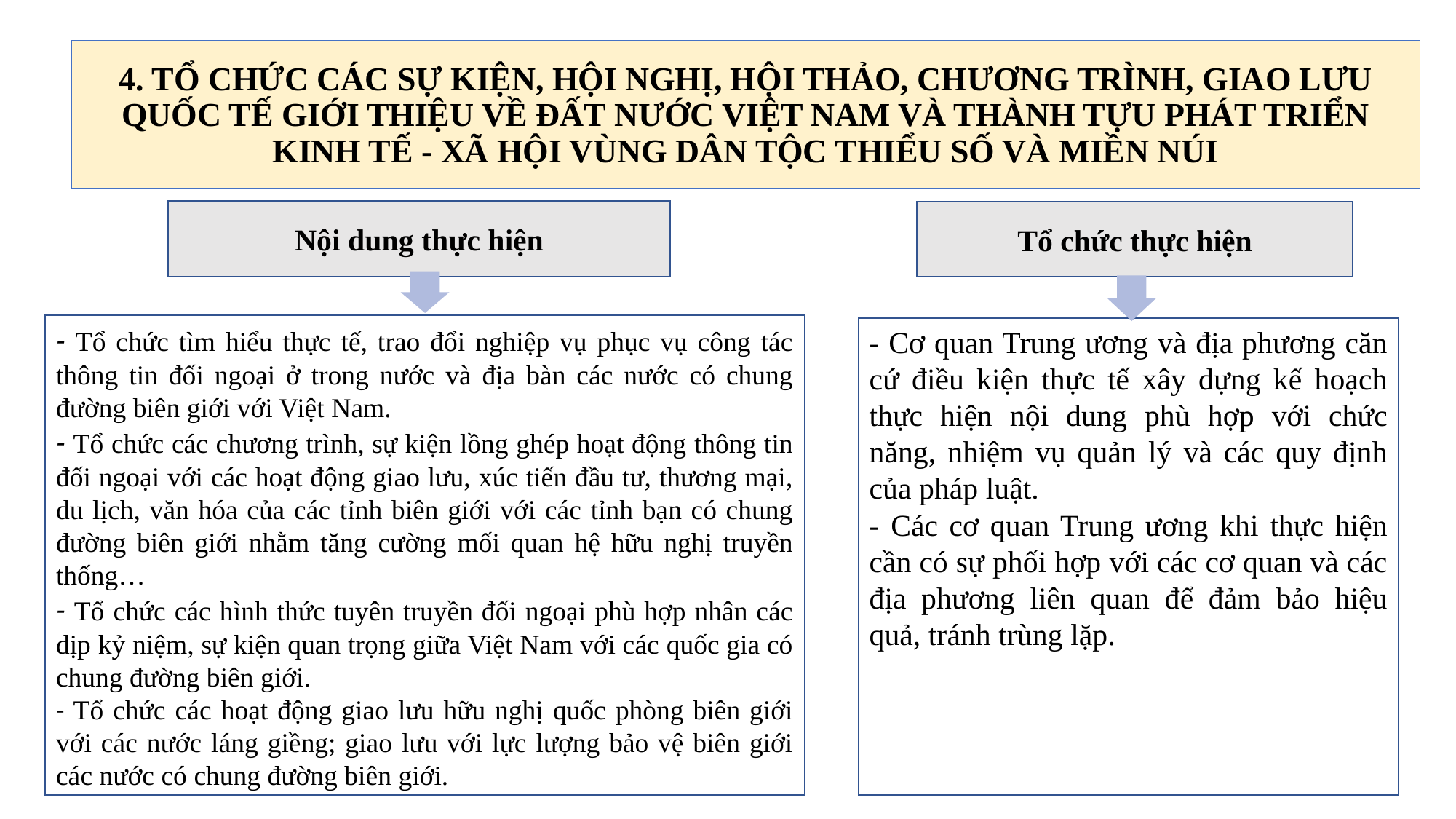

# 4. TỔ CHỨC CÁC SỰ KIỆN, HỘI NGHỊ, HỘI THẢO, CHƯƠNG TRÌNH, GIAO LƯU QUỐC TẾ GIỚI THIỆU VỀ ĐẤT NƯỚC VIỆT NAM VÀ THÀNH TỰU PHÁT TRIỂN KINH TẾ - XÃ HỘI VÙNG DÂN TỘC THIỂU SỐ VÀ MIỀN NÚI
Nội dung thực hiện
Tổ chức thực hiện

- Tổ chức tìm hiểu thực tế, trao đổi nghiệp vụ phục vụ công tác thông tin đối ngoại ở trong nước và địa bàn các nước có chung đường biên giới với Việt Nam.
- Tổ chức các chương trình, sự kiện lồng ghép hoạt động thông tin đối ngoại với các hoạt động giao lưu, xúc tiến đầu tư, thương mại, du lịch, văn hóa của các tỉnh biên giới với các tỉnh bạn có chung đường biên giới nhằm tăng cường mối quan hệ hữu nghị truyền thống…
- Tổ chức các hình thức tuyên truyền đối ngoại phù hợp nhân các dịp kỷ niệm, sự kiện quan trọng giữa Việt Nam với các quốc gia có chung đường biên giới.
- Tổ chức các hoạt động giao lưu hữu nghị quốc phòng biên giới với các nước láng giềng; giao lưu với lực lượng bảo vệ biên giới các nước có chung đường biên giới.

- Cơ quan Trung ương và địa phương căn cứ điều kiện thực tế xây dựng kế hoạch thực hiện nội dung phù hợp với chức năng, nhiệm vụ quản lý và các quy định của pháp luật.
- Các cơ quan Trung ương khi thực hiện cần có sự phối hợp với các cơ quan và các địa phương liên quan để đảm bảo hiệu quả, tránh trùng lặp.